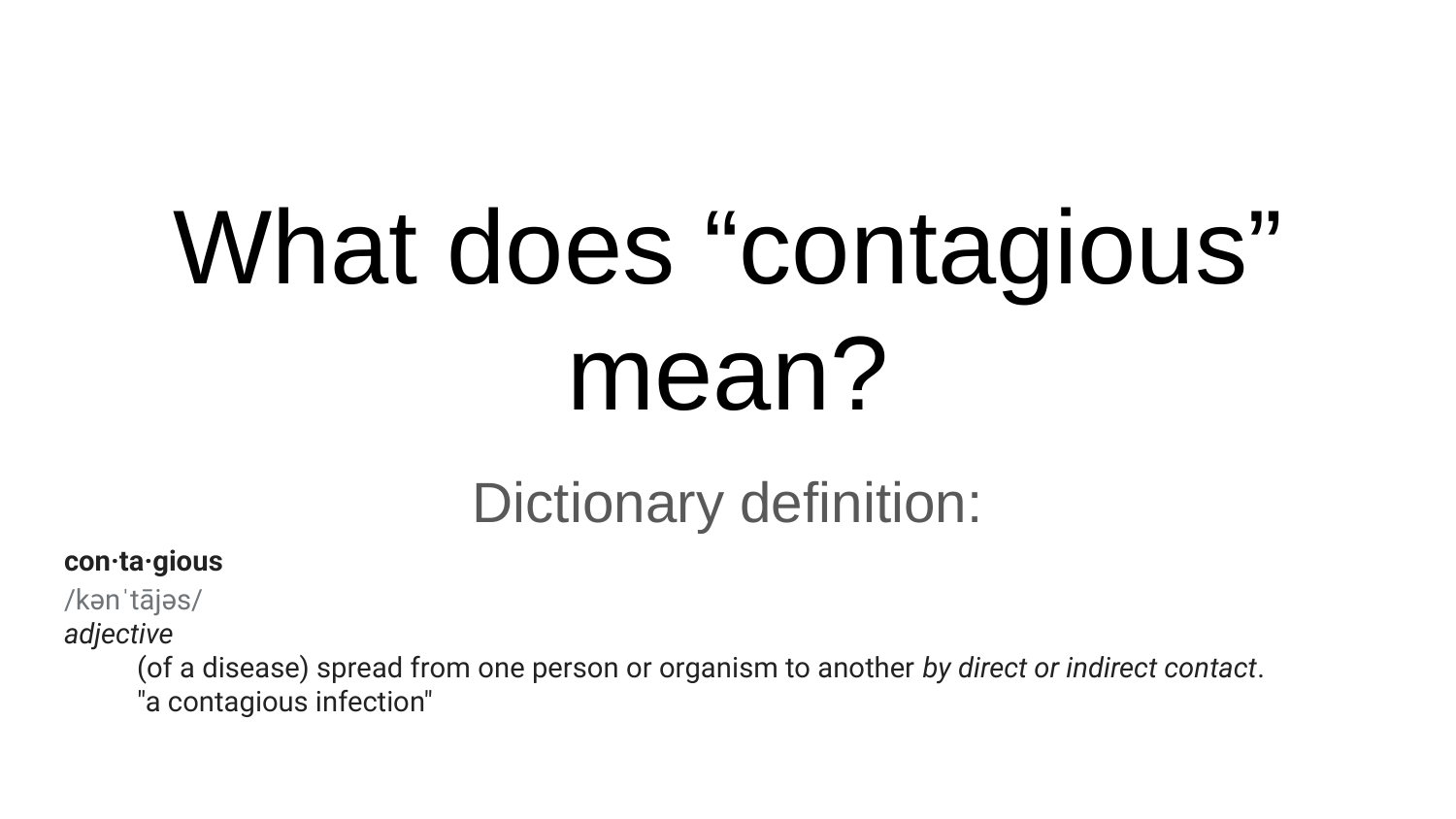

# What does “contagious” mean?
Dictionary definition:
con·ta·gious
/kənˈtājəs/
adjective
(of a disease) spread from one person or organism to another by direct or indirect contact.
"a contagious infection"